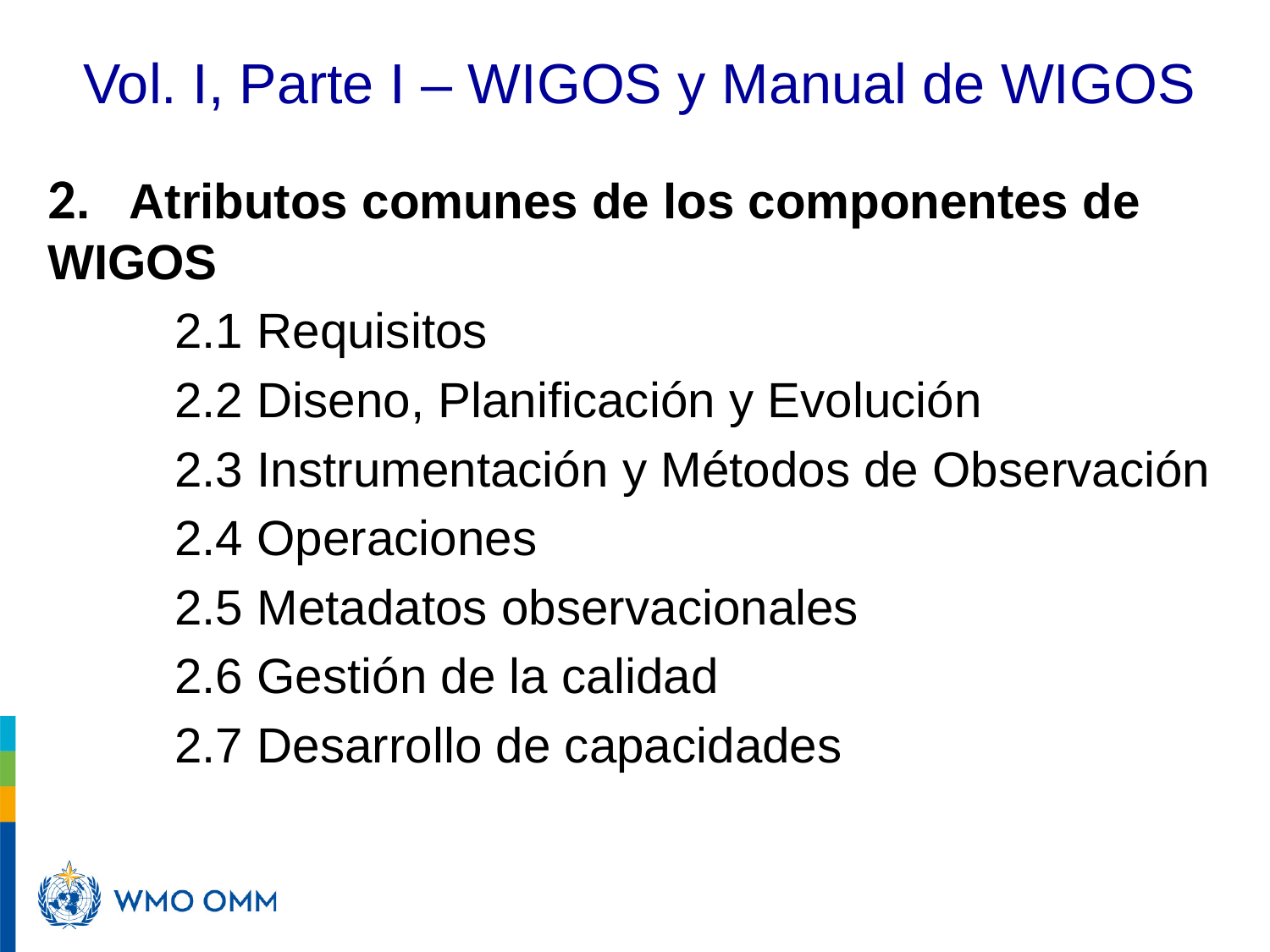

Vol. I, Parte I – WIGOS y Manual de WIGOS
2.   Atributos comunes de los componentes de WIGOS
	2.1 Requisitos
	2.2 Diseno, Planificación y Evolución
	2.3 Instrumentación y Métodos de Observación
	2.4 Operaciones
	2.5 Metadatos observacionales
	2.6 Gestión de la calidad
	2.7 Desarrollo de capacidades